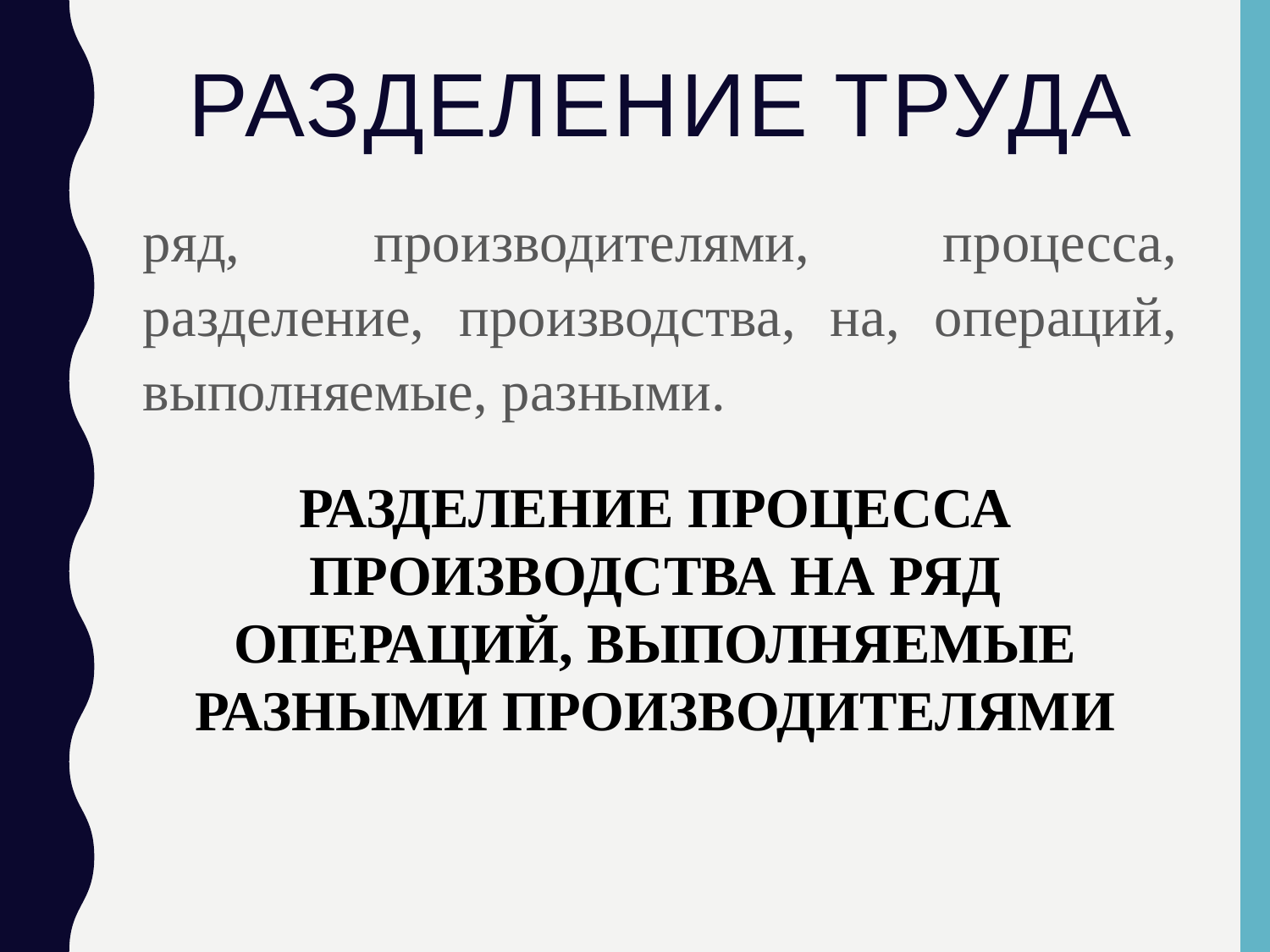

# Разделение труда
ряд, производителями, процесса, разделение, производства, на, операций, выполняемые, разными.

РАЗДЕЛЕНИЕ ПРОЦЕССА ПРОИЗВОДСТВА НА РЯД ОПЕРАЦИЙ, ВЫПОЛНЯЕМЫЕ РАЗНЫМИ ПРОИЗВОДИТЕЛЯМИ